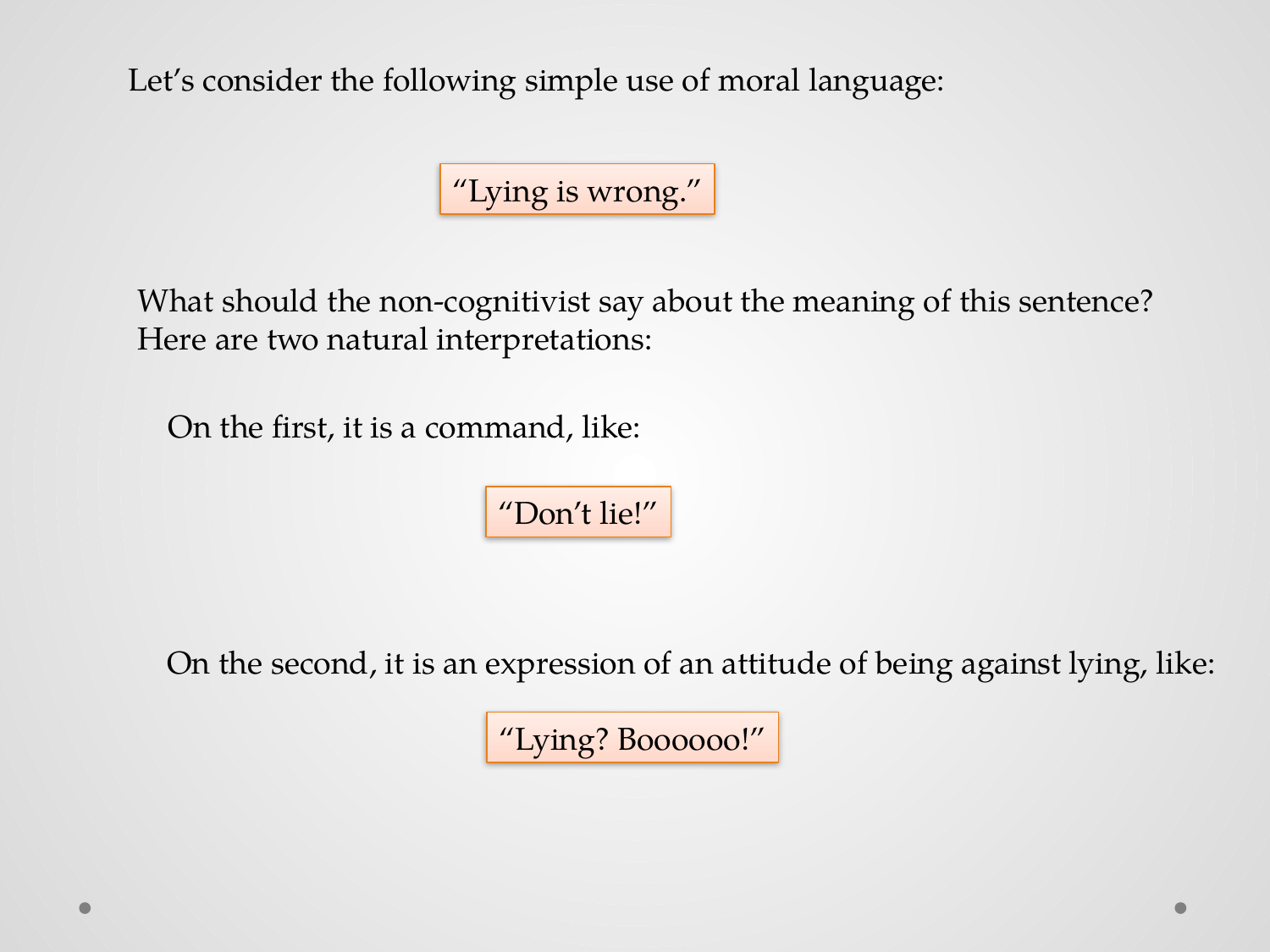

Let’s consider the following simple use of moral language:
“Lying is wrong.”
What should the non-cognitivist say about the meaning of this sentence?
Here are two natural interpretations:
On the first, it is a command, like:
“Don’t lie!”
On the second, it is an expression of an attitude of being against lying, like:
“Lying? Boooooo!”